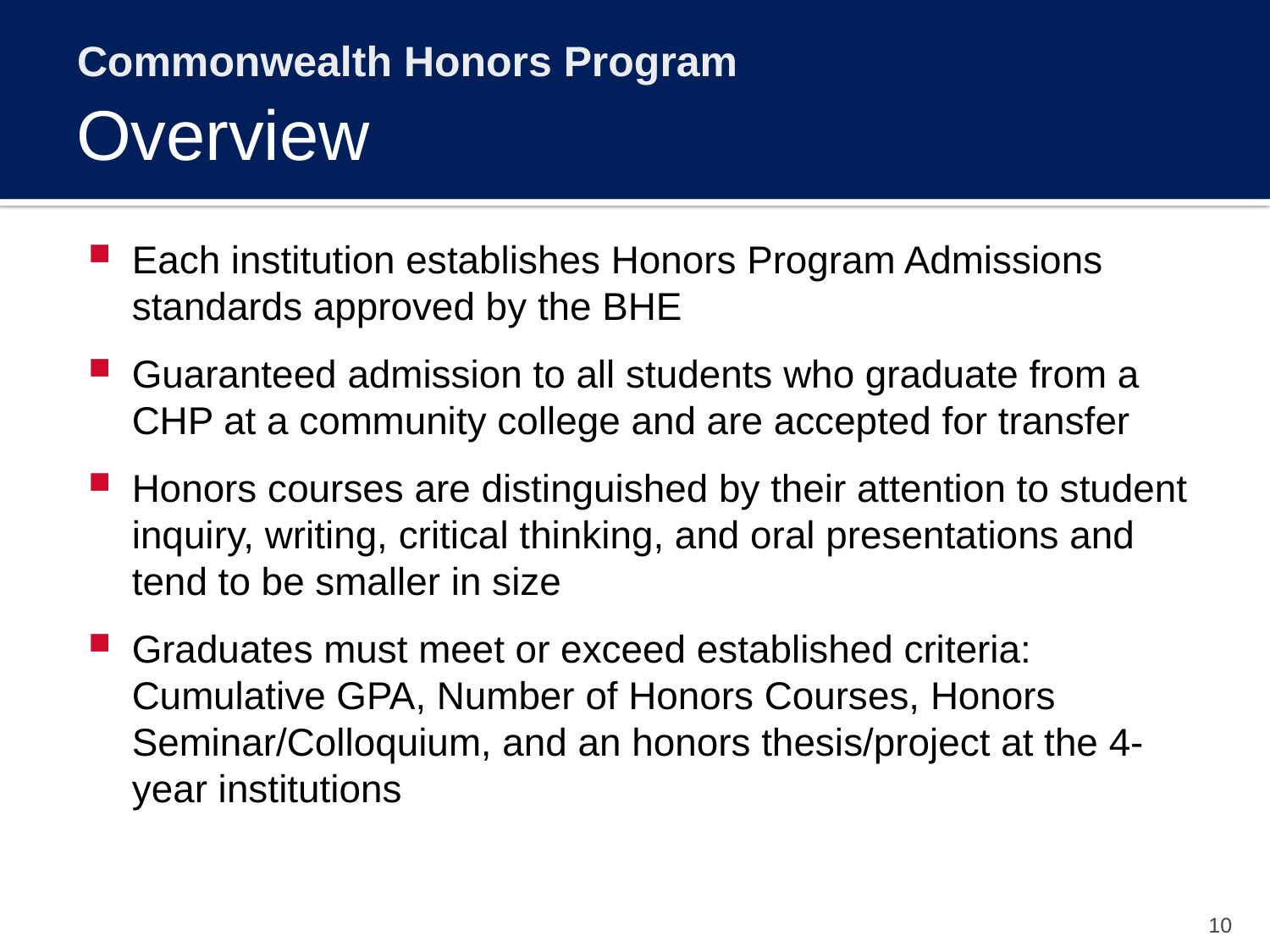

Commonwealth Honors Program
# Overview
Each institution establishes Honors Program Admissions standards approved by the BHE
Guaranteed admission to all students who graduate from a CHP at a community college and are accepted for transfer
Honors courses are distinguished by their attention to student inquiry, writing, critical thinking, and oral presentations and tend to be smaller in size
Graduates must meet or exceed established criteria: Cumulative GPA, Number of Honors Courses, Honors Seminar/Colloquium, and an honors thesis/project at the 4-year institutions